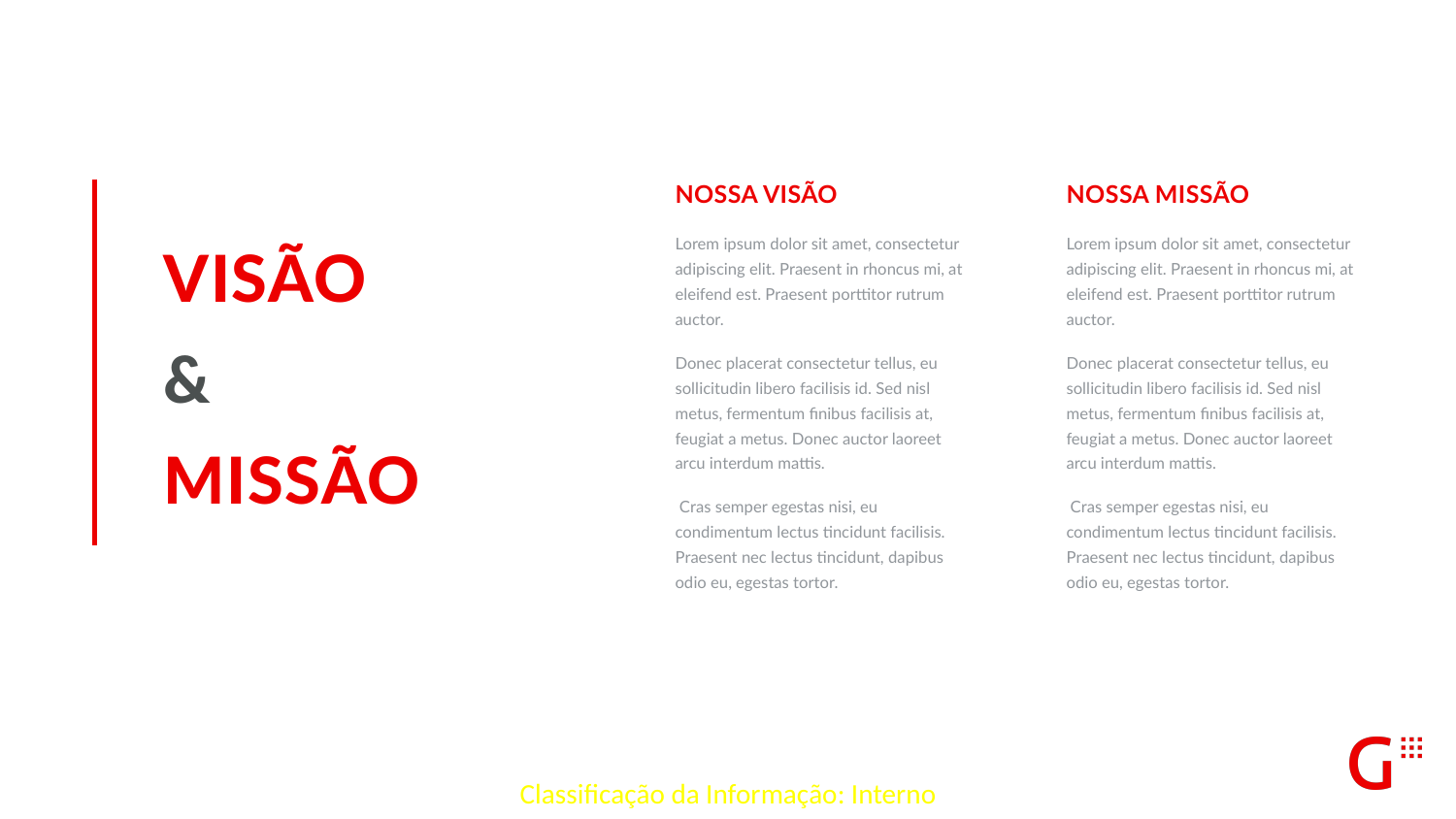

NOSSA VISÃO
Lorem ipsum dolor sit amet, consectetur adipiscing elit. Praesent in rhoncus mi, at eleifend est. Praesent porttitor rutrum auctor.
Donec placerat consectetur tellus, eu sollicitudin libero facilisis id. Sed nisl metus, fermentum finibus facilisis at, feugiat a metus. Donec auctor laoreet arcu interdum mattis.
 Cras semper egestas nisi, eu condimentum lectus tincidunt facilisis. Praesent nec lectus tincidunt, dapibus odio eu, egestas tortor.
NOSSA MISSÃO
Lorem ipsum dolor sit amet, consectetur adipiscing elit. Praesent in rhoncus mi, at eleifend est. Praesent porttitor rutrum auctor.
Donec placerat consectetur tellus, eu sollicitudin libero facilisis id. Sed nisl metus, fermentum finibus facilisis at, feugiat a metus. Donec auctor laoreet arcu interdum mattis.
 Cras semper egestas nisi, eu condimentum lectus tincidunt facilisis. Praesent nec lectus tincidunt, dapibus odio eu, egestas tortor.
Visão
&
missão